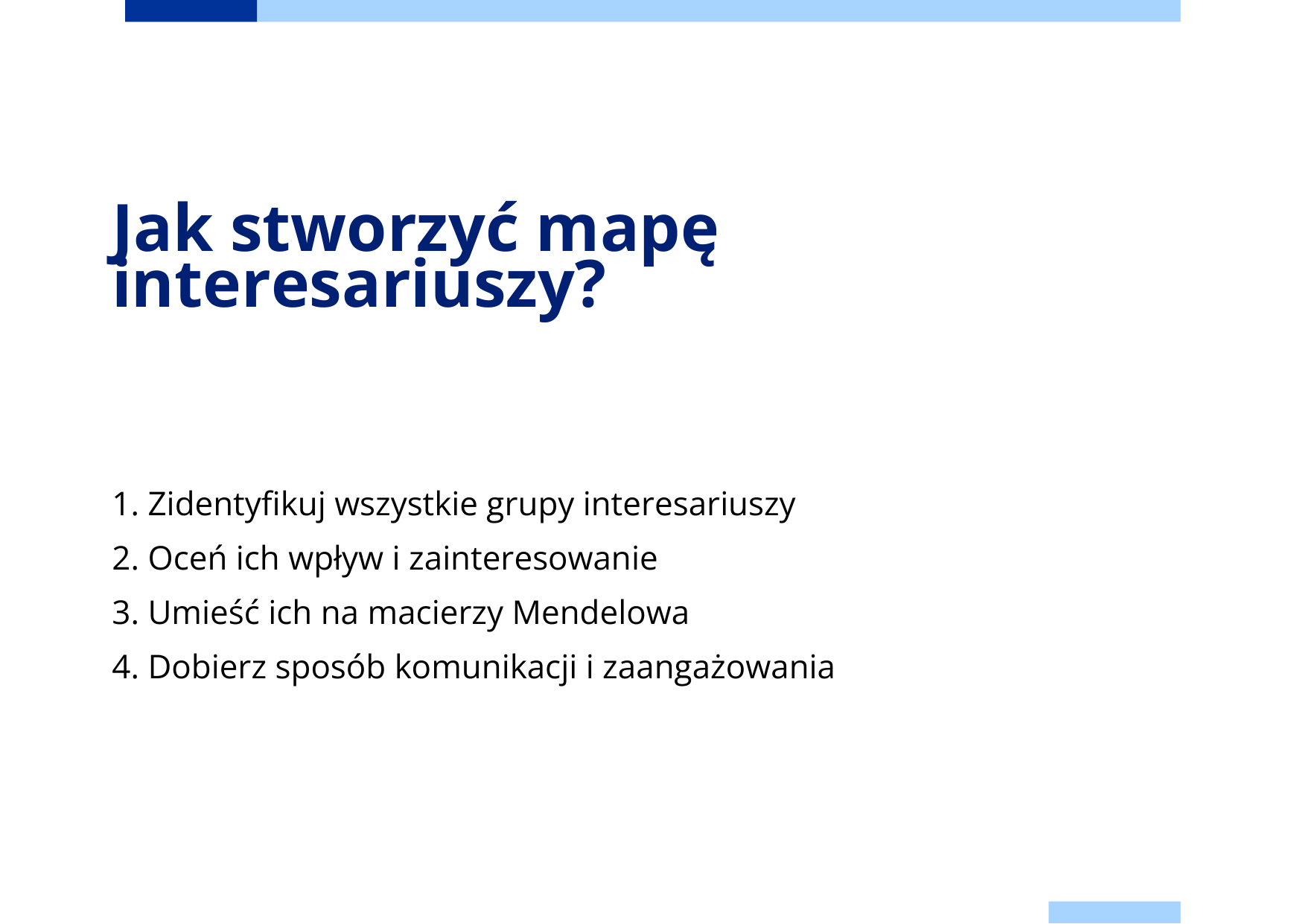

# Jak stworzyć mapę interesariuszy?
1. Zidentyfikuj wszystkie grupy interesariuszy
2. Oceń ich wpływ i zainteresowanie
3. Umieść ich na macierzy Mendelowa
4. Dobierz sposób komunikacji i zaangażowania